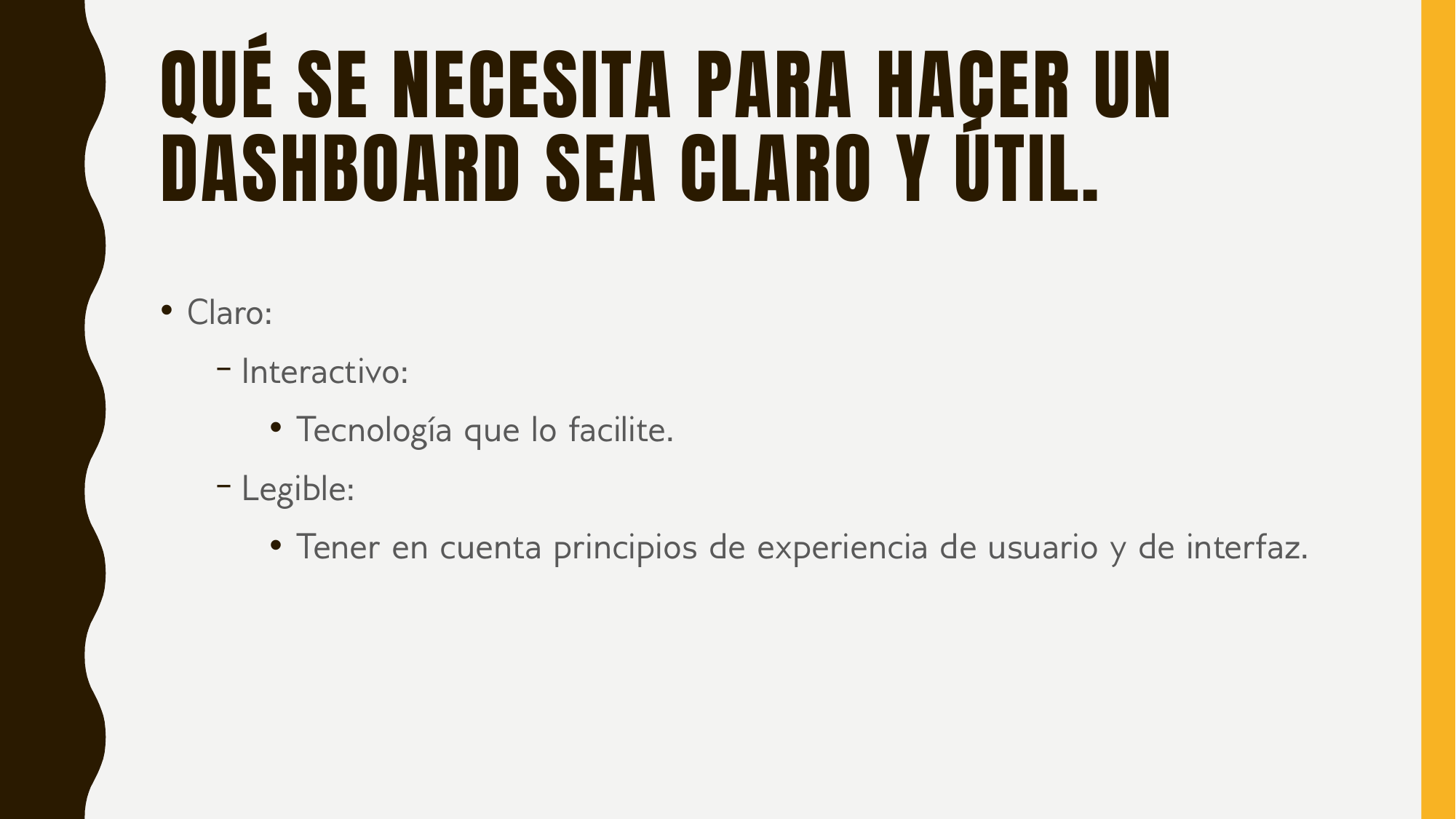

# Qué se necesita para hacer un dashboard sea CLARO y útil.
Claro:
Interactivo:
Tecnología que lo facilite.
Legible:
Tener en cuenta principios de experiencia de usuario y de interfaz.